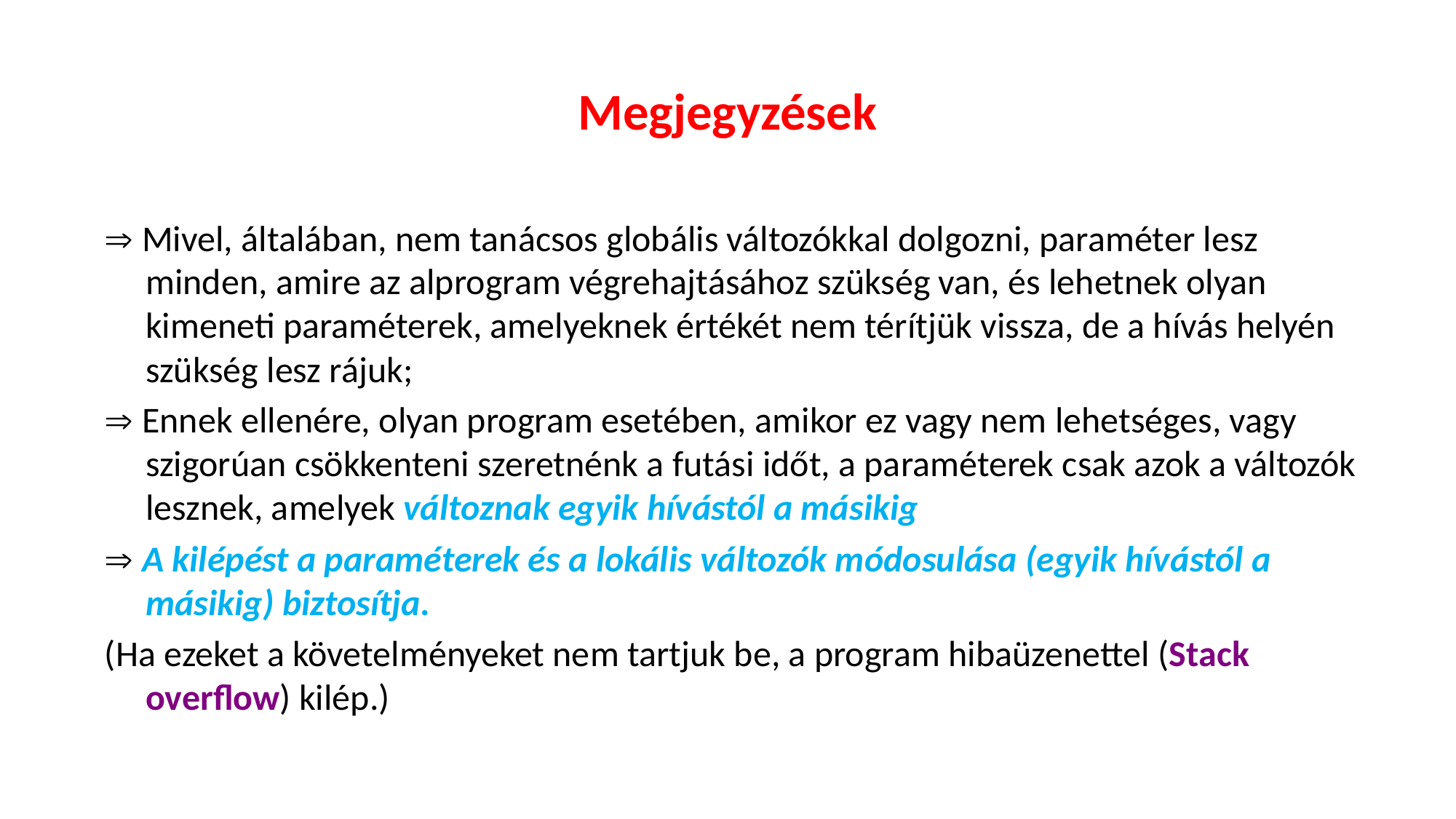

# Megjegyzések
⇒ Mivel, általában, nem tanácsos globális változókkal dolgozni, paraméter lesz minden, amire az alprogram végrehajtásához szükség van, és lehetnek olyan kimeneti paraméterek, amelyeknek értékét nem térítjük vissza, de a hívás helyén szükség lesz rájuk;
⇒ Ennek ellenére, olyan program esetében, amikor ez vagy nem lehetséges, vagy szigorúan csökkenteni szeretnénk a futási időt, a paraméterek csak azok a változók lesznek, amelyek változnak egyik hívástól a másikig
⇒ A kilépést a paraméterek és a lokális változók módosulása (egyik hívástól a másikig) biztosítja.
(Ha ezeket a követelményeket nem tartjuk be, a program hibaüzenettel (Stack overflow) kilép.)